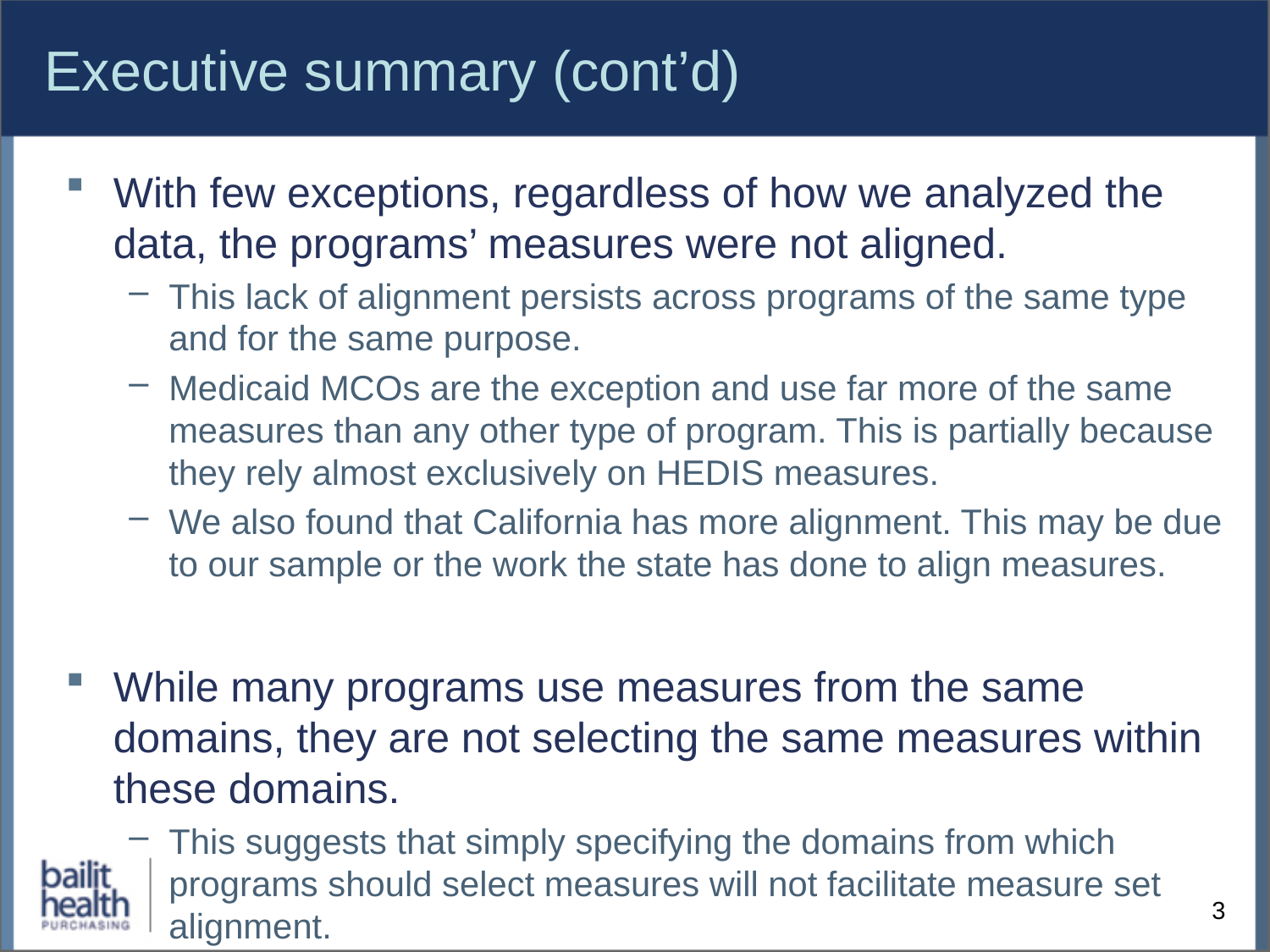

# Executive summary (cont’d)
With few exceptions, regardless of how we analyzed the data, the programs’ measures were not aligned.
This lack of alignment persists across programs of the same type and for the same purpose.
Medicaid MCOs are the exception and use far more of the same measures than any other type of program. This is partially because they rely almost exclusively on HEDIS measures.
We also found that California has more alignment. This may be due to our sample or the work the state has done to align measures.

While many programs use measures from the same domains, they are not selecting the same measures within these domains.
This suggests that simply specifying the domains from which programs should select measures will not facilitate measure set alignment.

3